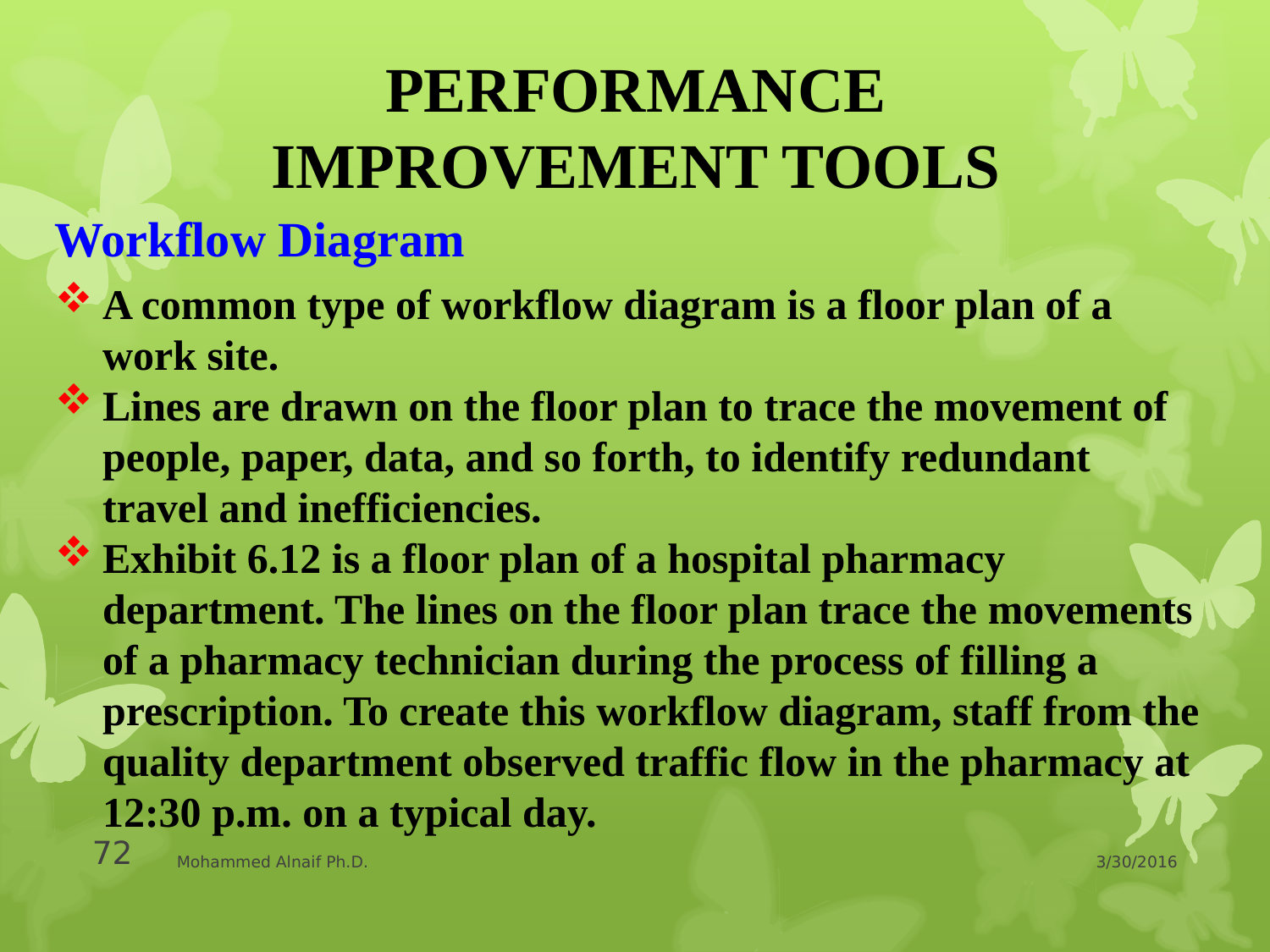

PERFORMANCE IMPROVEMENT TOOLS
Workflow Diagram
A common type of workflow diagram is a floor plan of a work site.
Lines are drawn on the floor plan to trace the movement of people, paper, data, and so forth, to identify redundant travel and inefficiencies.
Exhibit 6.12 is a floor plan of a hospital pharmacy department. The lines on the floor plan trace the movements of a pharmacy technician during the process of filling a prescription. To create this workflow diagram, staff from the quality department observed traffic flow in the pharmacy at 12:30 p.m. on a typical day.
72
Mohammed Alnaif Ph.D.
3/30/2016